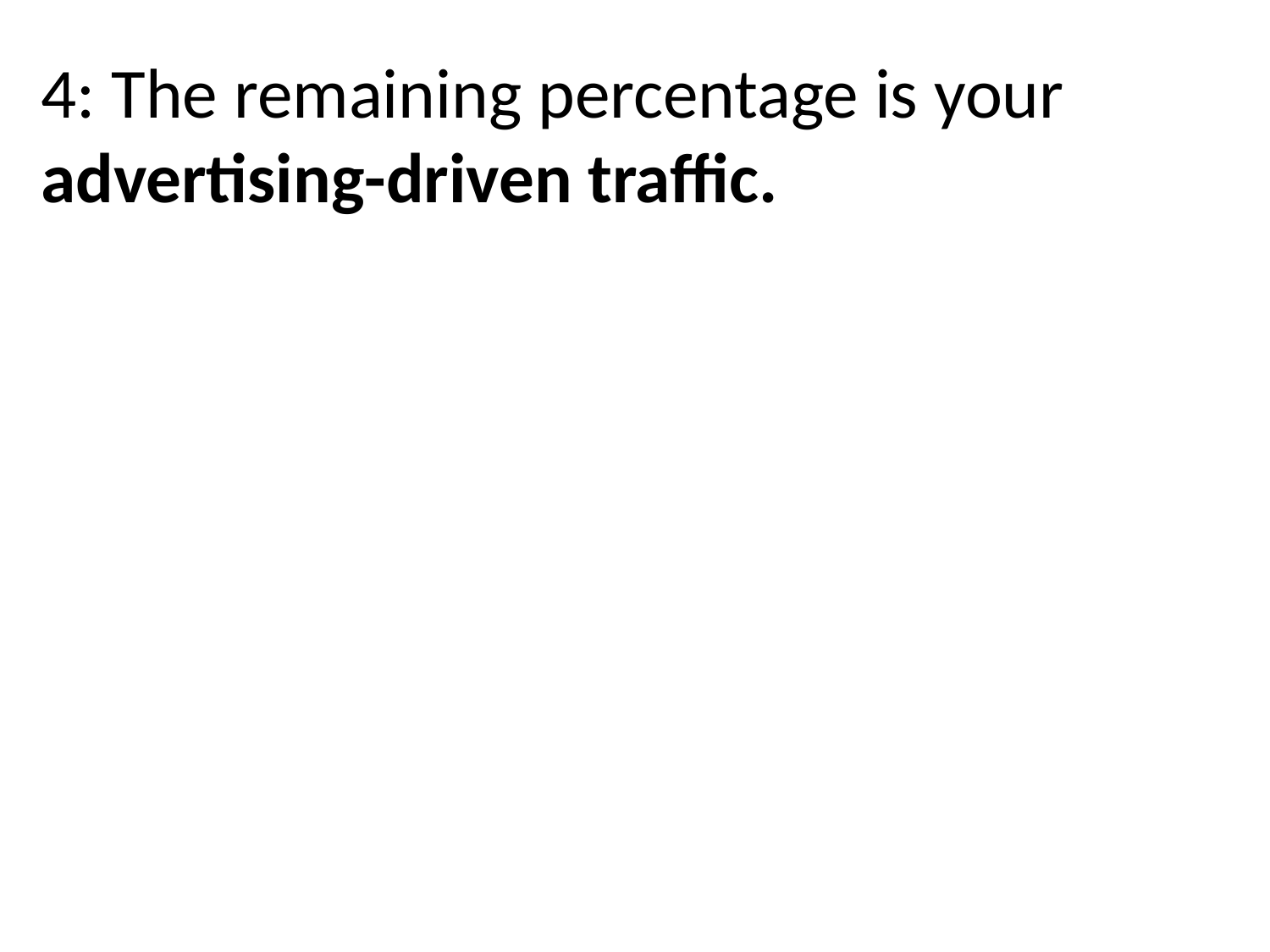

4: The remaining percentage is your advertising-driven traffic.